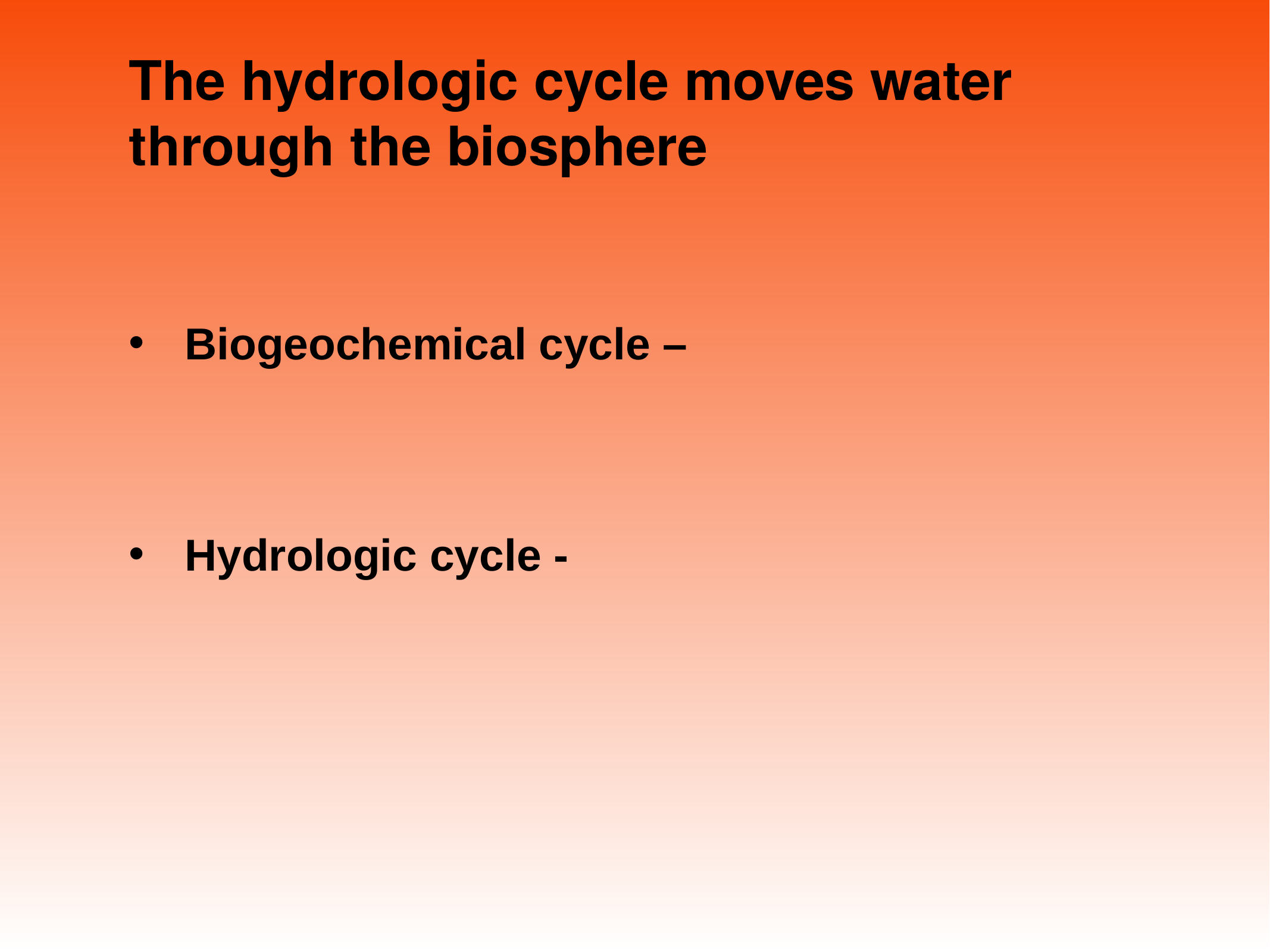

# The hydrologic cycle moves water through the biosphere
Biogeochemical cycle –

Hydrologic cycle -